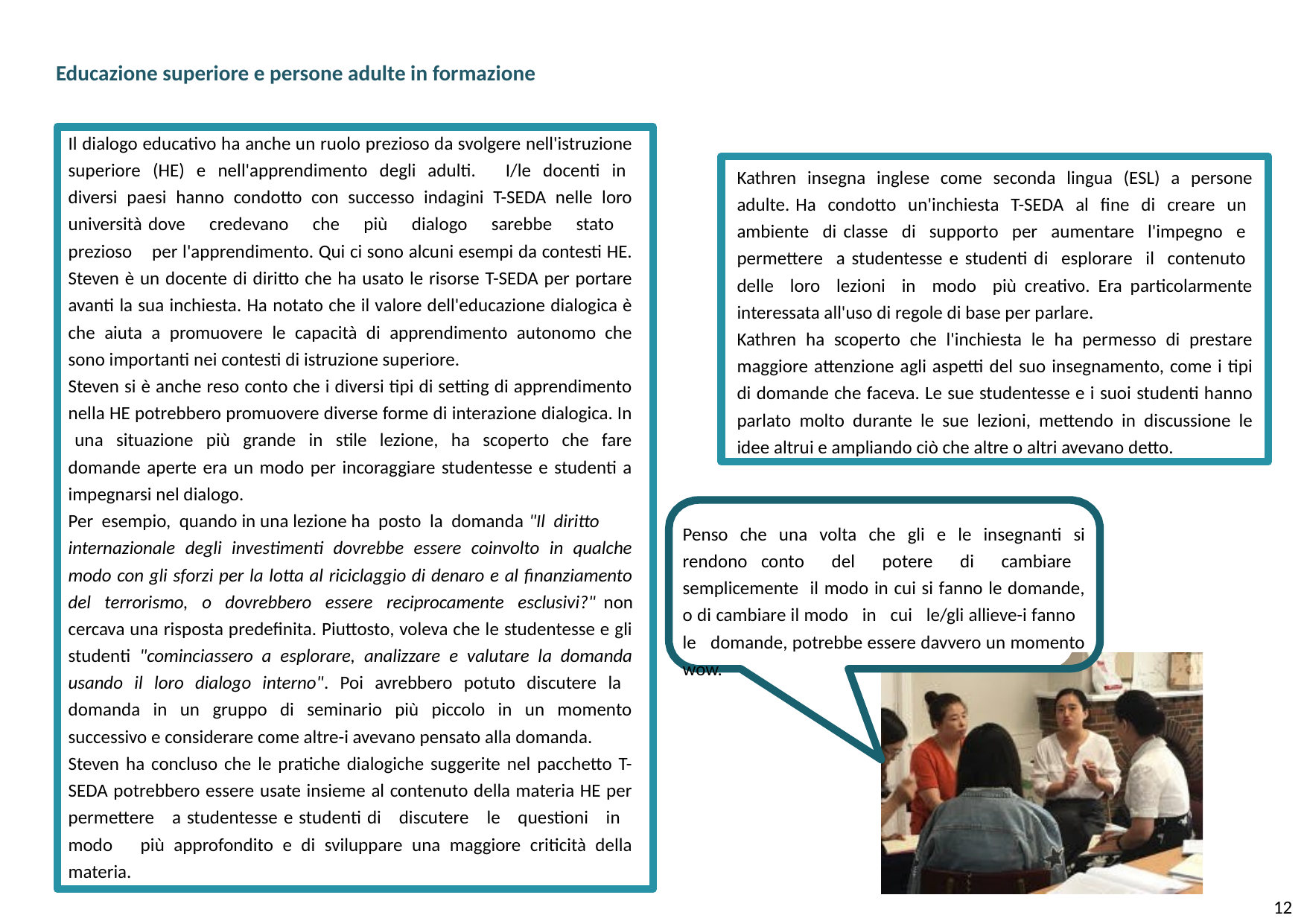

Educazione superiore e persone adulte in formazione

Il dialogo educativo ha anche un ruolo prezioso da svolgere nell'istruzione superiore  (HE)  e  nell'apprendimento  degli  adulti.     I/le  docenti  in  diversi paesi hanno condotto con successo indagini T-SEDA nelle loro università dove    credevano    che    più    dialogo    sarebbe    stato    prezioso    per l'apprendimento. Qui ci sono alcuni esempi da contesti HE. Steven è un docente di diritto che ha usato le risorse T-SEDA per portare avanti la sua inchiesta. Ha notato che il valore dell'educazione dialogica è che  aiuta  a  promuovere  le  capacità  di  apprendimento  autonomo  che sono importanti nei contesti di istruzione superiore.
Steven si è anche reso conto che i diversi tipi di setting di apprendimento nella HE potrebbero promuovere diverse forme di interazione dialogica. In  una  situazione  più  grande  in  stile  lezione,  ha  scoperto  che  fare domande aperte era un modo per incoraggiare studentesse e studenti a impegnarsi nel dialogo.
Per  esempio,  quando in una lezione ha  posto  la  domanda "Il  diritto
internazionale  degli  investimenti  dovrebbe  essere  coinvolto  in  qualche modo con gli sforzi per la lotta al riciclaggio di denaro e al finanziamento del  terrorismo,  o  dovrebbero  essere  reciprocamente  esclusivi?" non cercava una risposta predefinita. Piuttosto, voleva che le studentesse e gli studenti "cominciassero a esplorare, analizzare e valutare la domanda usando il loro dialogo interno". Poi avrebbero potuto discutere la  domanda  in  un  gruppo  di  seminario  più  piccolo  in  un  momento successivo e considerare come altre-i avevano pensato alla domanda.
Steven ha concluso che le pratiche dialogiche suggerite nel pacchetto T- SEDA potrebbero essere usate insieme al contenuto della materia HE per permettere   a studentesse e studenti di   discutere   le   questioni   in   modo   più approfondito e di sviluppare una maggiore criticità della materia.
Kathren insegna inglese come seconda lingua (ESL) a persone adulte. Ha  condotto  un'inchiesta  T-SEDA  al  fine  di  creare  un  ambiente  di classe  di  supporto  per  aumentare  l'impegno  e  permettere  a studentesse e studenti di  esplorare  il  contenuto  delle  loro  lezioni  in  modo  più creativo. Era particolarmente interessata all'uso di regole di base per parlare.
Kathren  ha  scoperto  che  l'inchiesta  le  ha  permesso  di  prestare maggiore attenzione agli aspetti del suo insegnamento, come i tipi di domande che faceva. Le sue studentesse e i suoi studenti hanno parlato molto durante le sue lezioni, mettendo in discussione le idee altrui e ampliando ciò che altre o altri avevano detto.

Penso che una volta che gli e le insegnanti si rendono conto  del  potere  di  cambiare  semplicemente  il modo in cui si fanno le domande, o di cambiare il modo   in   cui   le/gli allieve-i fanno   le   domande, potrebbe essere davvero un momento wow.

12